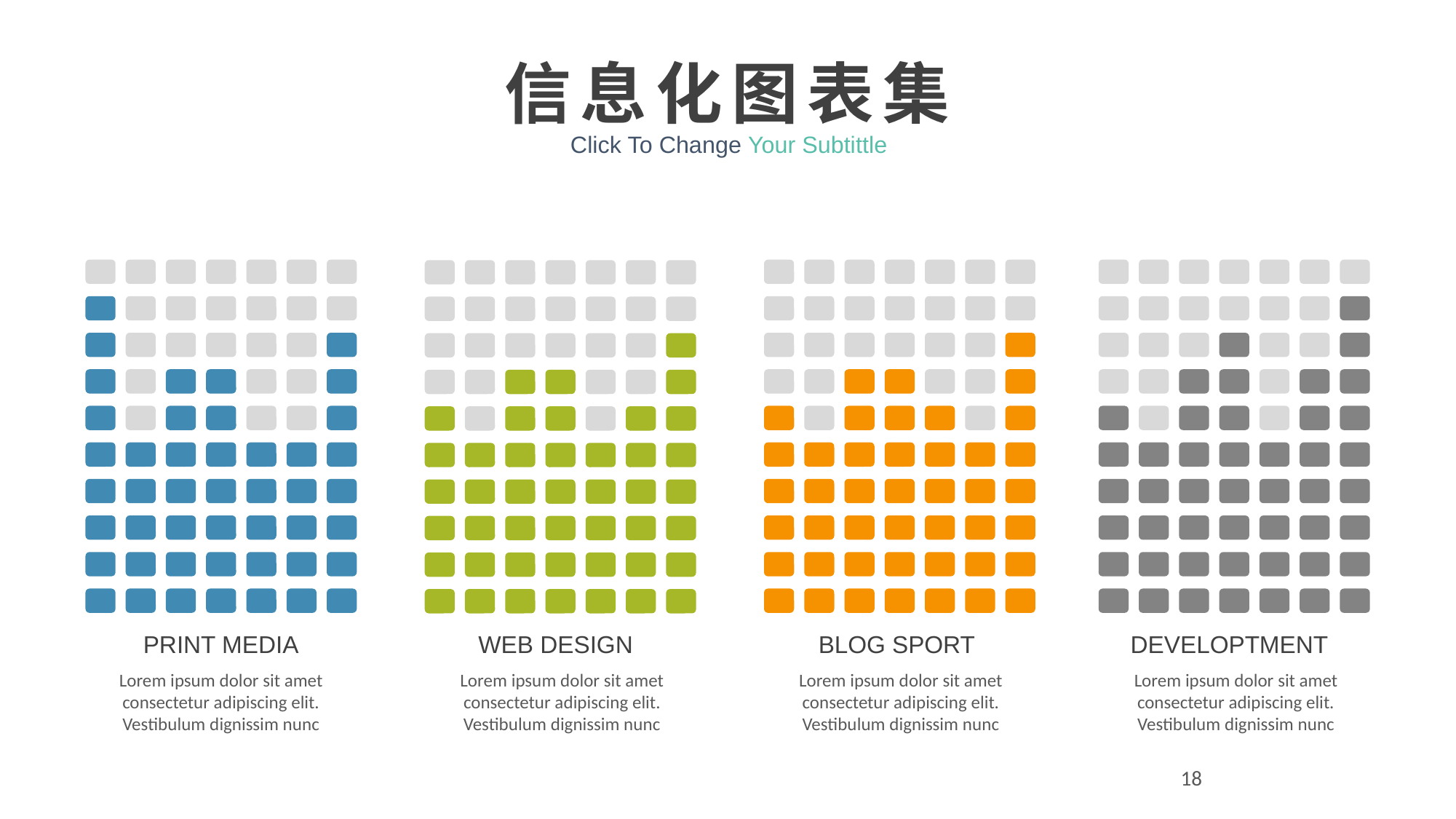

PRINT MEDIA
Lorem ipsum dolor sit amet consectetur adipiscing elit. Vestibulum dignissim nunc
WEB DESIGN
Lorem ipsum dolor sit amet consectetur adipiscing elit. Vestibulum dignissim nunc
BLOG SPORT
Lorem ipsum dolor sit amet consectetur adipiscing elit. Vestibulum dignissim nunc
DEVELOPTMENT
Lorem ipsum dolor sit amet consectetur adipiscing elit. Vestibulum dignissim nunc
18